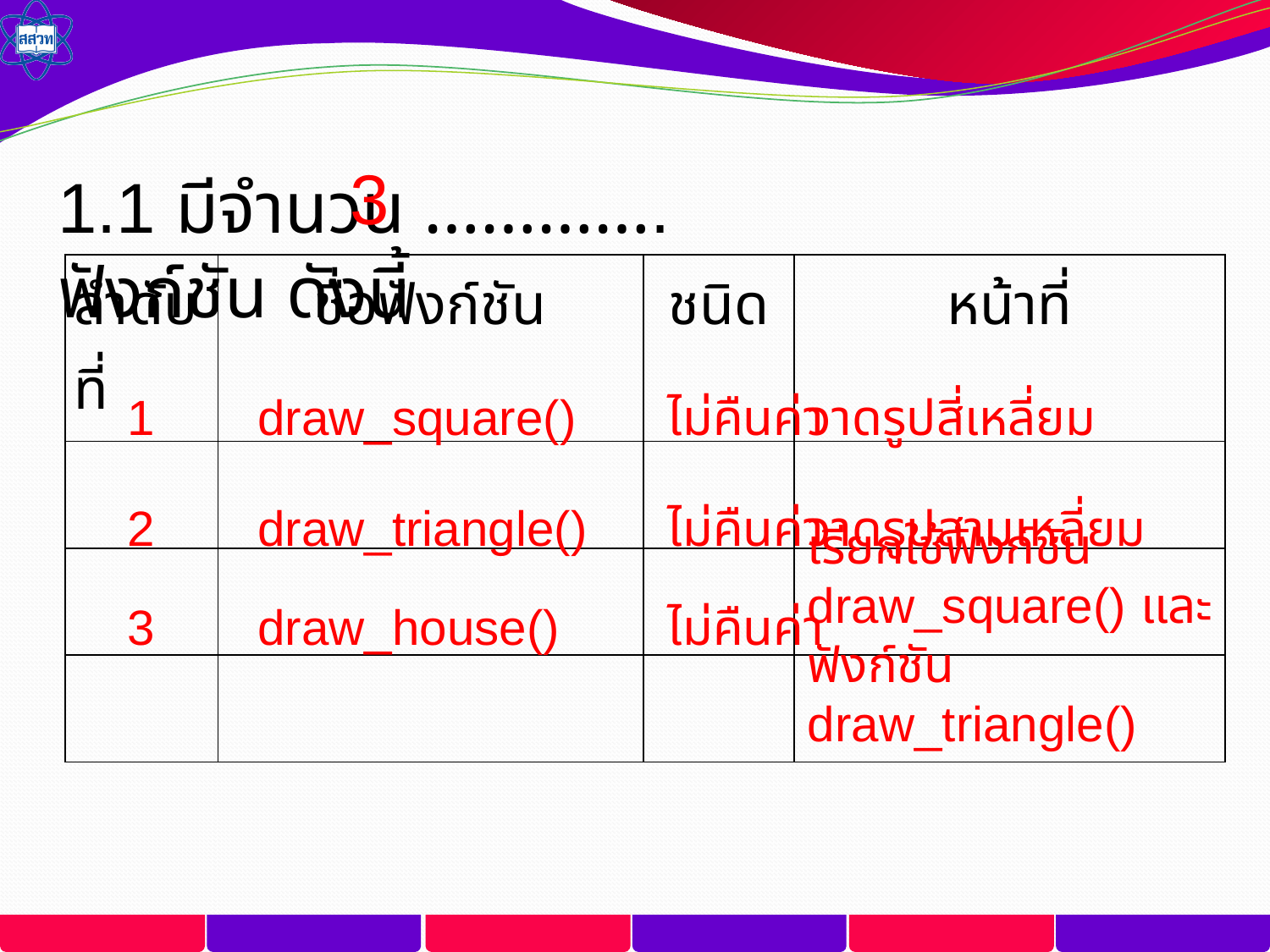

1.1 มีจำนวน …………. ฟังก์ชัน ดังนี้
3
| ลำดับที่ | ชื่อฟังก์ชัน | ชนิด | หน้าที่ |
| --- | --- | --- | --- |
|  |  |  |  |
|  |  |  |  |
|  |  |  |  |
1
draw_square()
ไม่คืนค่า
วาดรูปสี่เหลี่ยม
2
draw_triangle()
ไม่คืนค่า
วาดรูปสามเหลี่ยม
เรียกใช้ฟังก์ชัน draw_square() และฟังก์ชัน draw_triangle()
3
draw_house()
ไม่คืนค่า